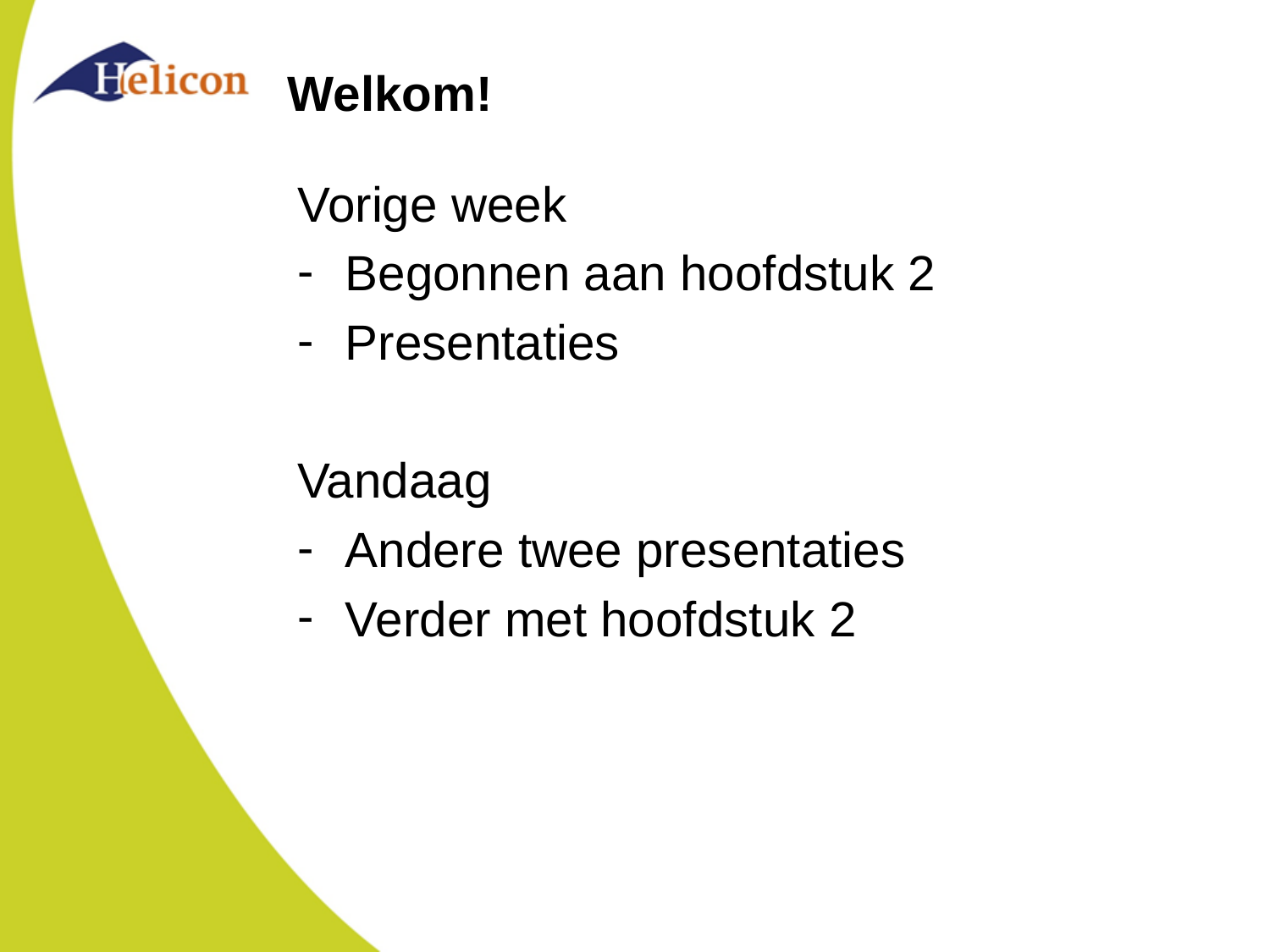

# Welkom!
Vorige week
Begonnen aan hoofdstuk 2
Presentaties

Vandaag
Andere twee presentaties
Verder met hoofdstuk 2